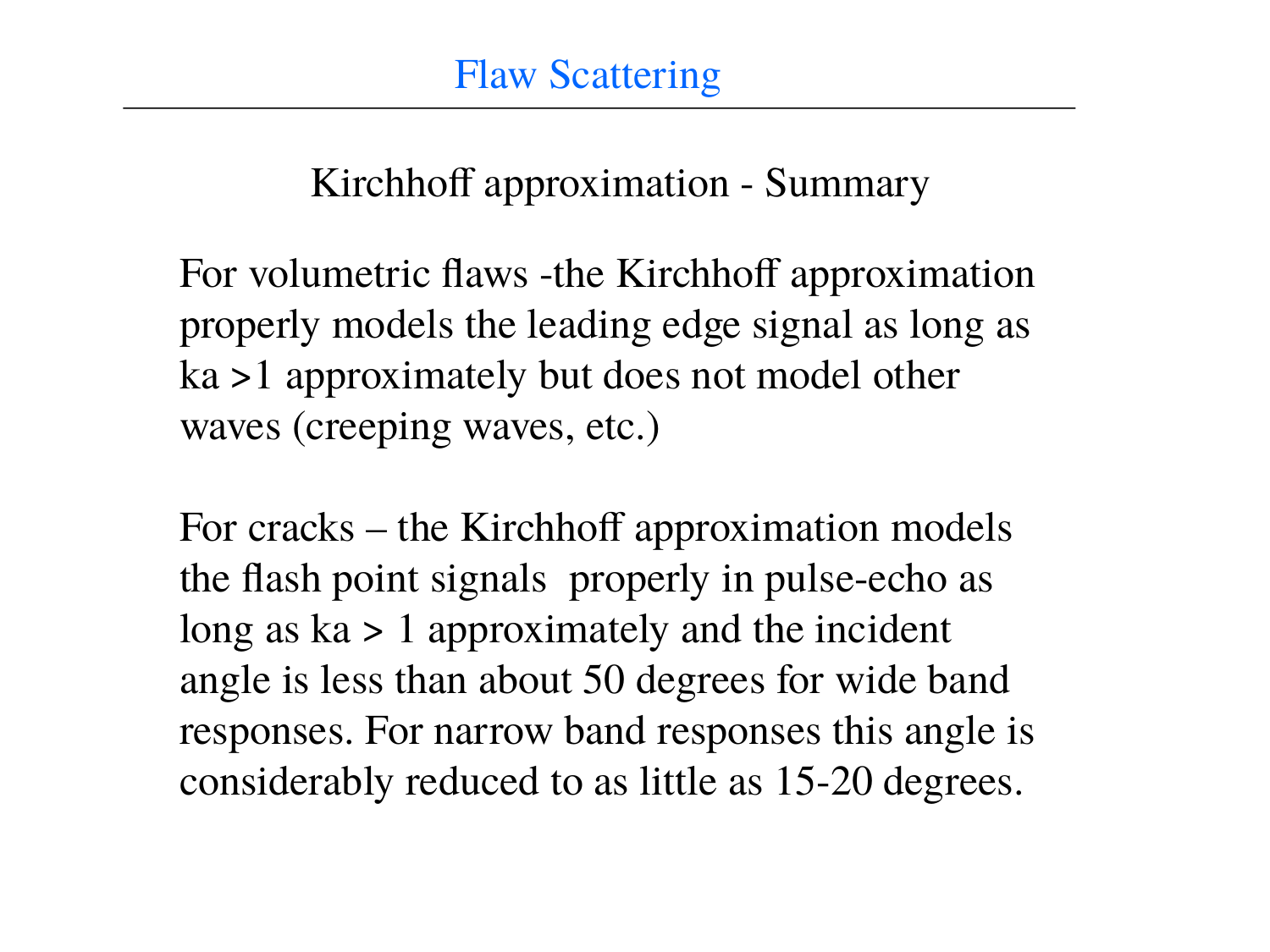

Flaw Scattering

Kirchhoff approximation - Summary
For volumetric flaws -the Kirchhoff approximation properly models the leading edge signal as long as ka >1 approximately but does not model other waves (creeping waves, etc.)

For cracks – the Kirchhoff approximation models the flash point signals  properly in pulse-echo as long as ka > 1 approximately and the incident angle is less than about 50 degrees for wide band responses. For narrow band responses this angle is considerably reduced to as little as 15-20 degrees.